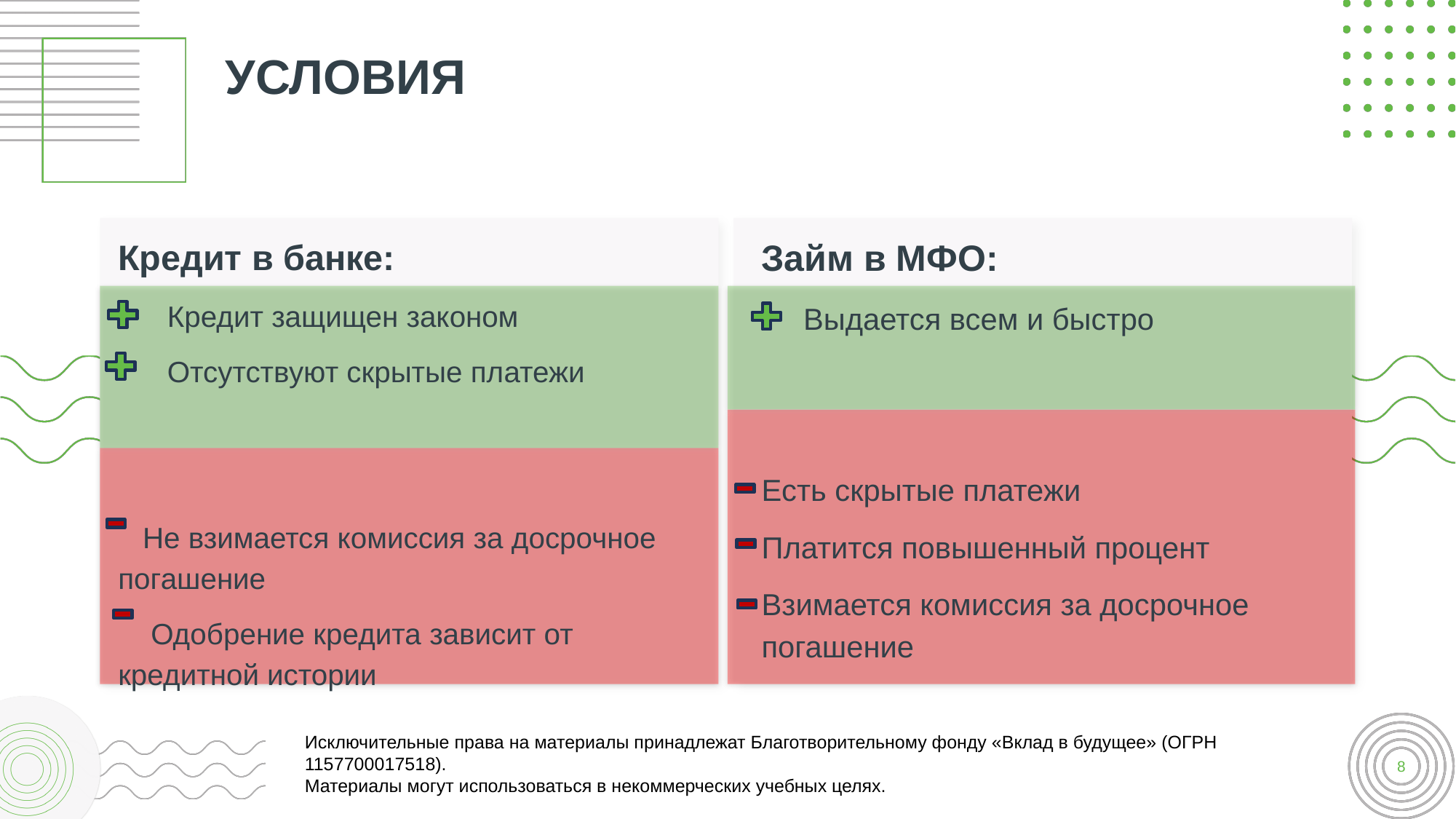

# УСЛОВИЯ
Займ в МФО:
     Выдается всем и быстро

Есть скрытые платежи
Платится повышенный процент
Взимается комиссия за досрочное погашение

Кредит в банке:
      Кредит защищен законом
      Отсутствуют скрытые платежи

   Не взимается комиссия за досрочное погашение
    Одобрение кредита зависит от кредитной истории

Исключительные права на материалы принадлежат Благотворительному фонду «Вклад в будущее» (ОГРН 1157700017518).
Материалы могут использоваться в некоммерческих учебных целях.
8